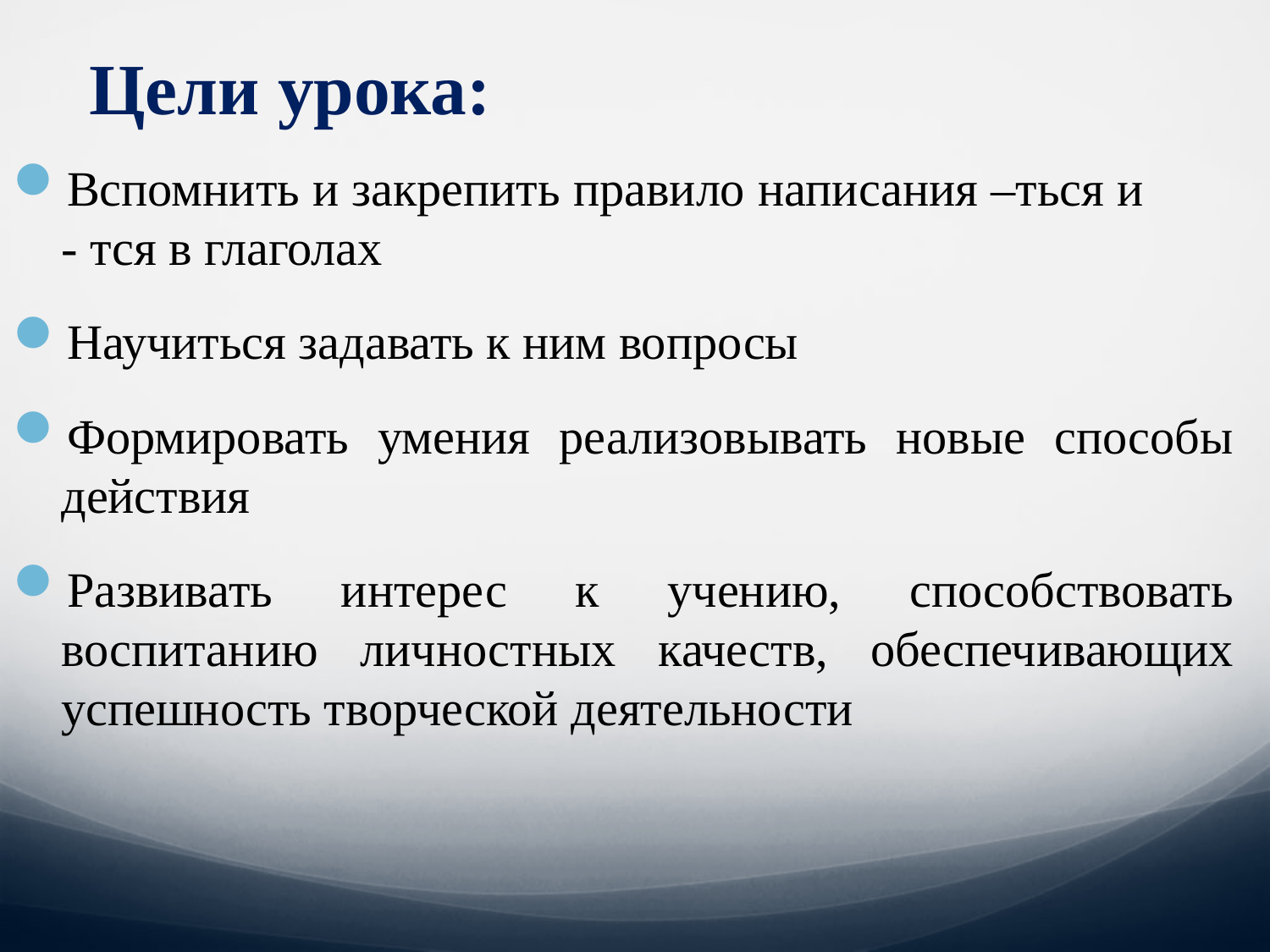

# Цели урока:
Вспомнить и закрепить правило написания –ться и        - тся в глаголах
Научиться задавать к ним вопросы
Формировать умения реализовывать новые способы действия
Развивать интерес к учению, способствовать воспитанию личностных качеств, обеспечивающих успешность творческой деятельности